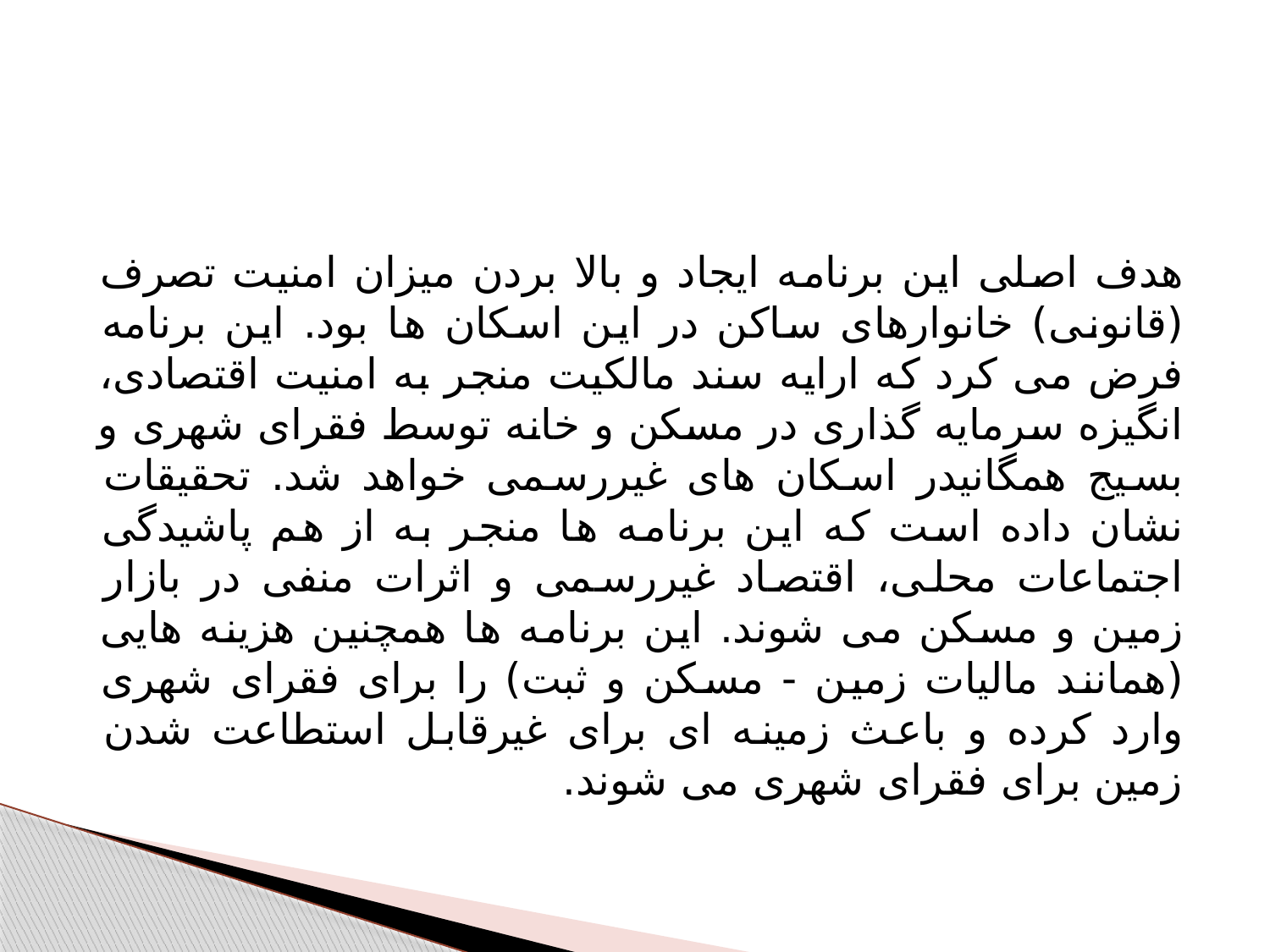

هدف اصلی این برنامه ایجاد و بالا بردن میزان امنیت تصرف (قانونی) خانوارهای ساکن در این اسکان ها بود. این برنامه فرض می کرد که ارایه سند مالکیت منجر به امنیت اقتصادی، انگیزه سرمایه گذاری در مسکن و خانه توسط فقرای شهری و بسیج همگانیدر اسکان های غیررسمی خواهد شد. تحقیقات نشان داده است که این برنامه ها منجر به از هم پاشیدگی اجتماعات محلی، اقتصاد غیررسمی و اثرات منفی در بازار زمین و مسکن می شوند. این برنامه ها همچنین هزینه هایی (همانند مالیات زمین - مسکن و ثبت) را برای فقرای شهری وارد کرده و باعث زمینه ای برای غیرقابل استطاعت شدن زمین برای فقرای شهری می شوند.